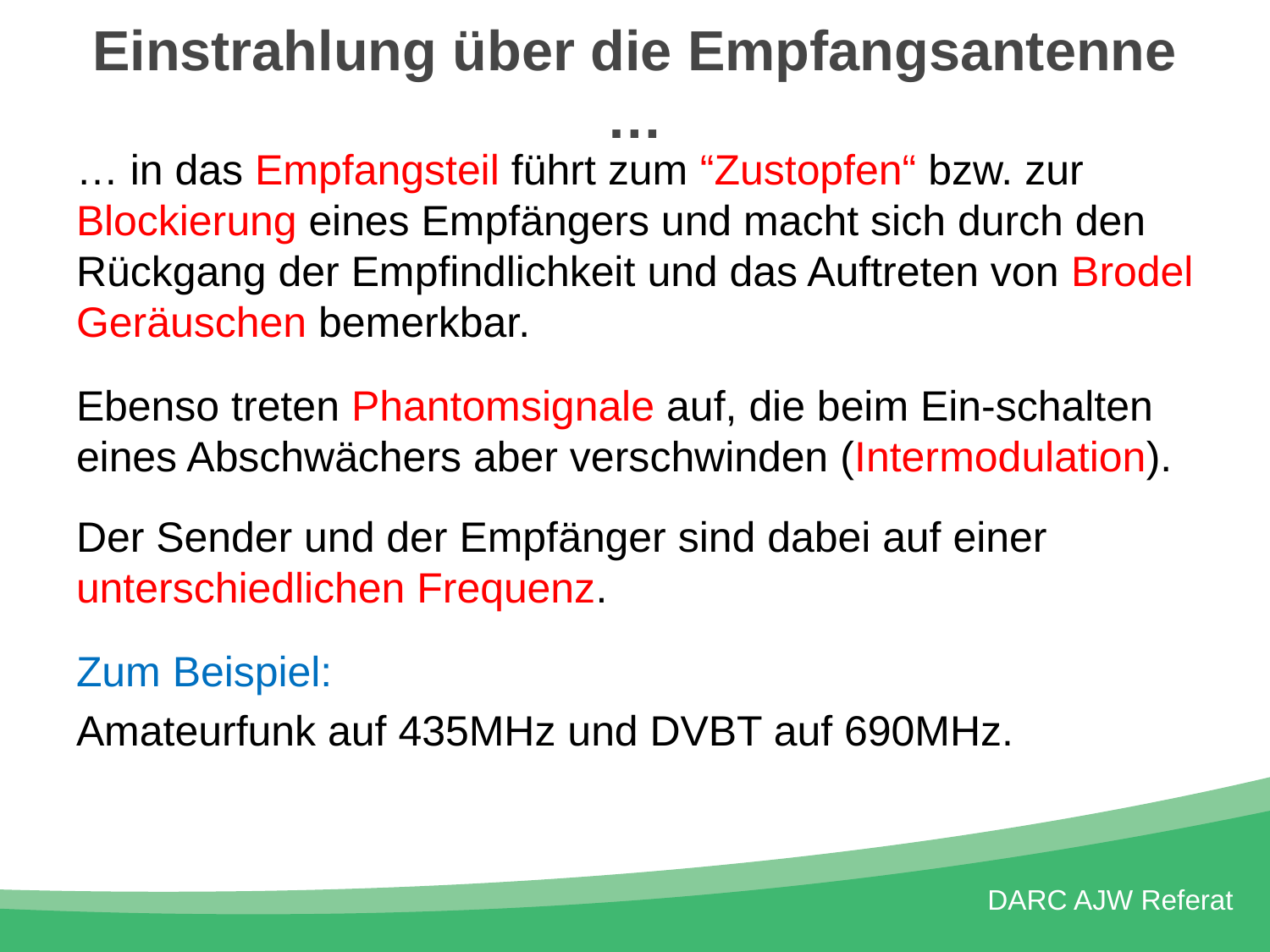

# Einstrahlung über die Empfangsantenne …
… in das Empfangsteil führt zum “Zustopfen“ bzw. zur  Blockierung eines Empfängers und macht sich durch den Rückgang der Empfindlichkeit und das Auftreten von Brodel Geräuschen bemerkbar.

Ebenso treten Phantomsignale auf, die beim Ein-schalten eines Abschwächers aber verschwinden (Intermodulation).
Der Sender und der Empfänger sind dabei auf einer unterschiedlichen Frequenz.

Zum Beispiel:
Amateurfunk auf 435MHz und DVBT auf 690MHz.